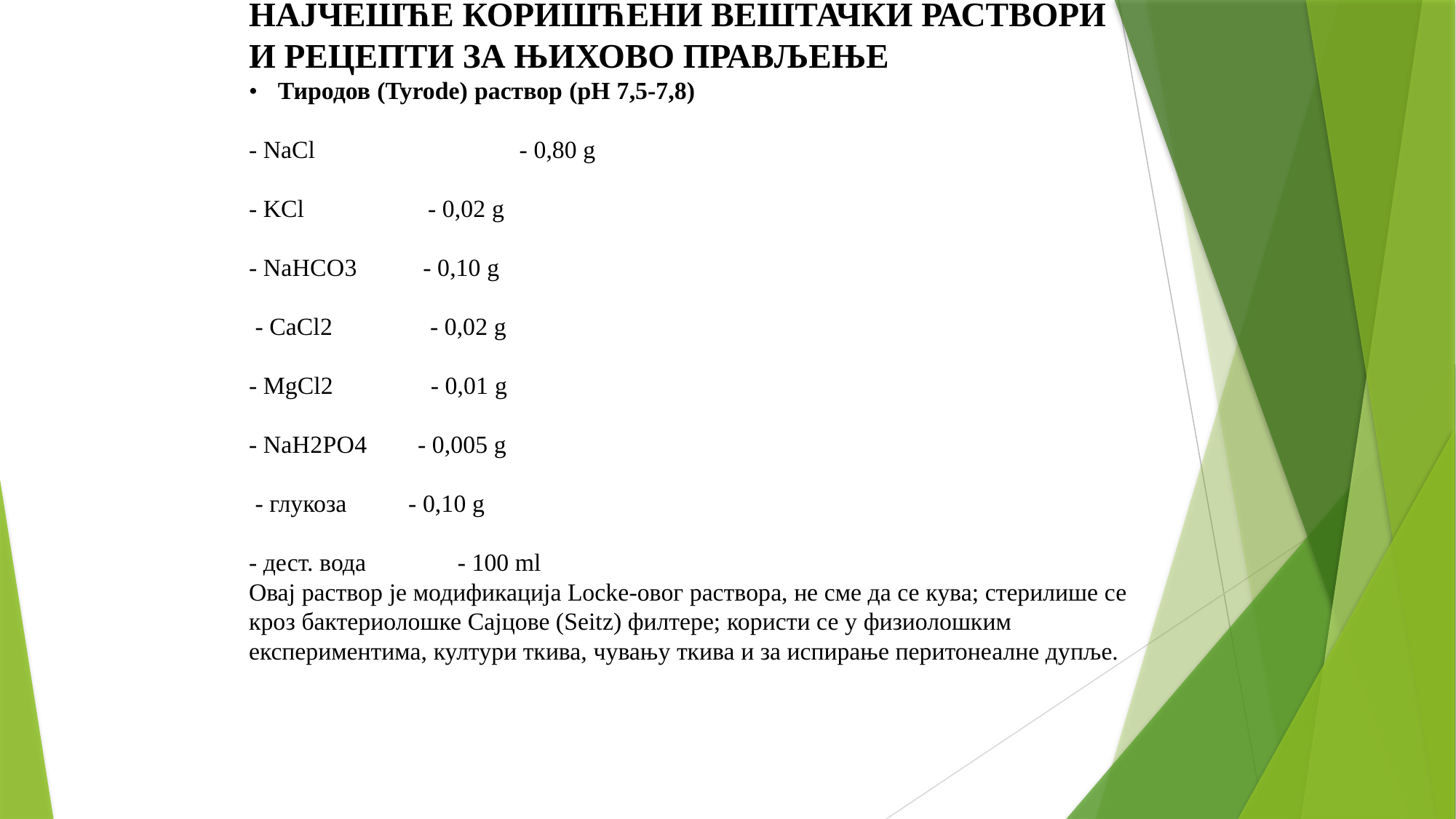

# НАЈЧЕШЋЕ КОРИШЋЕНИ ВЕШТАЧКИ РАСТВОРИ И РЕЦЕПТИ ЗА ЊИХОВО ПРАВЉЕЊЕ •   Тиродов (Tyrode) раствор (pH 7,5-7,8) - NaCl	          - 0,80 g - KCl                    - 0,02 g - NaHCO3          - 0,10 g - CaCl2                - 0,02 g - MgCl2                - 0,01 g - NaH2PO4        - 0,005 g - глукоза          - 0,10 g - дест. вода	- 100 ml Овај раствор је модификација Locke-овог раствора, не сме да се кува; стерилише се кроз бактериолошке Сaјцове (Seitz) филтере; користи се у физиолошким експериментима, култури ткива, чувању ткива и за испирање перитонеалне дупље.